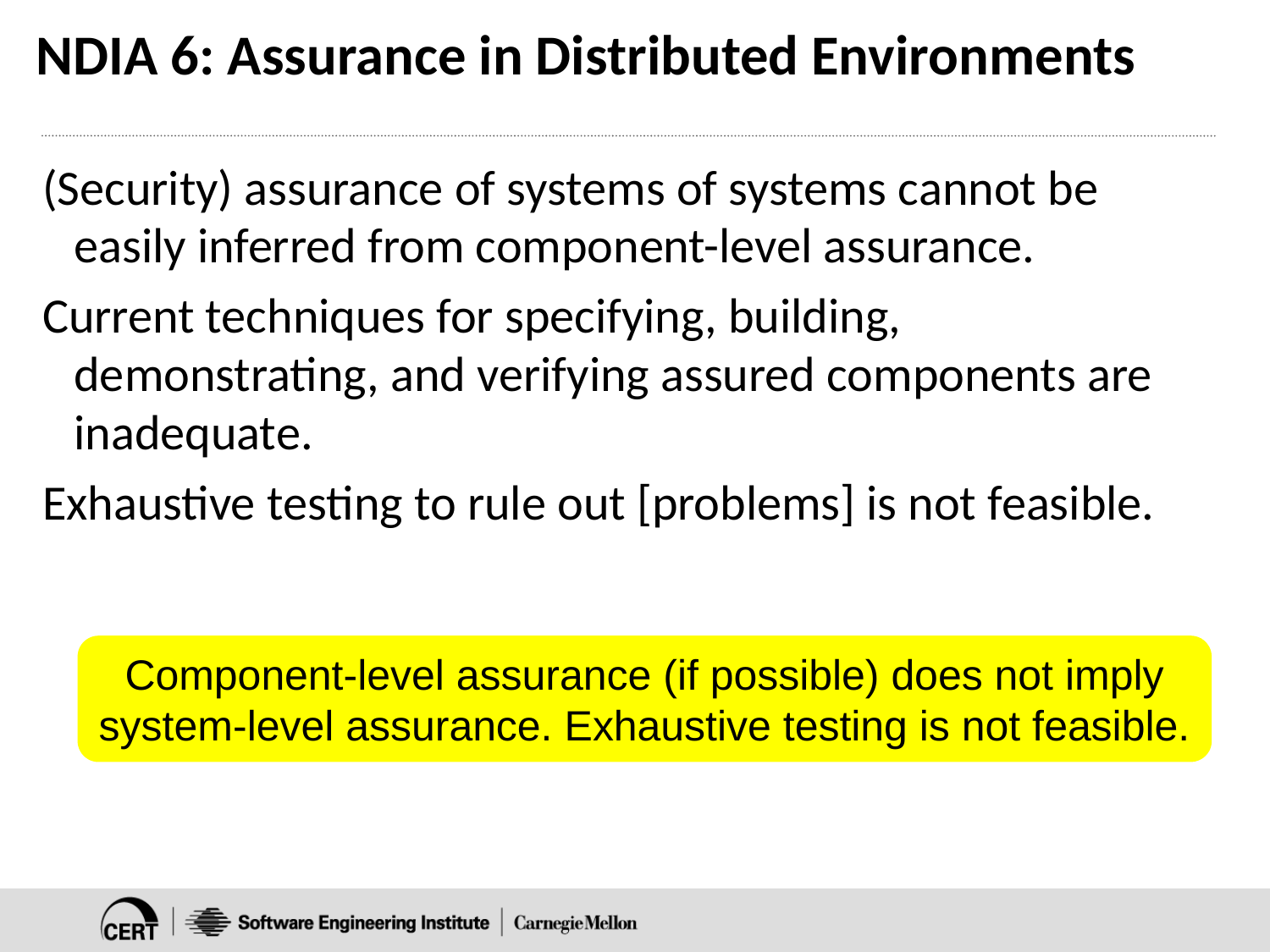

# NDIA 6: Assurance in Distributed Environments
(Security) assurance of systems of systems cannot be easily inferred from component-level assurance.
Current techniques for specifying, building, demonstrating, and verifying assured components are inadequate.
Exhaustive testing to rule out [problems] is not feasible.
Component-level assurance (if possible) does not imply system-level assurance. Exhaustive testing is not feasible.